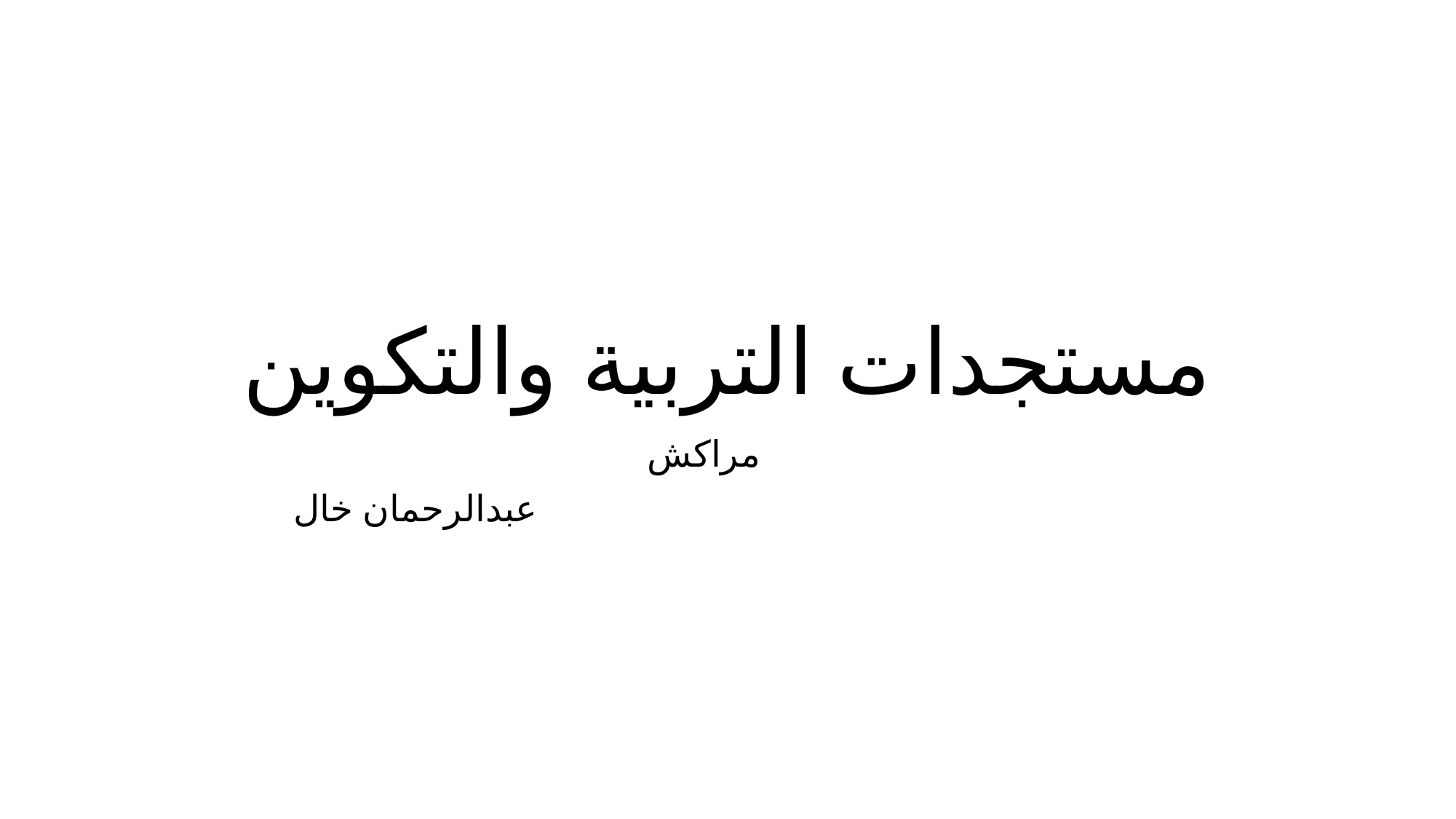

# مستجدات التربية والتكوين
مراكش
                                                                  عبدالرحمان خال